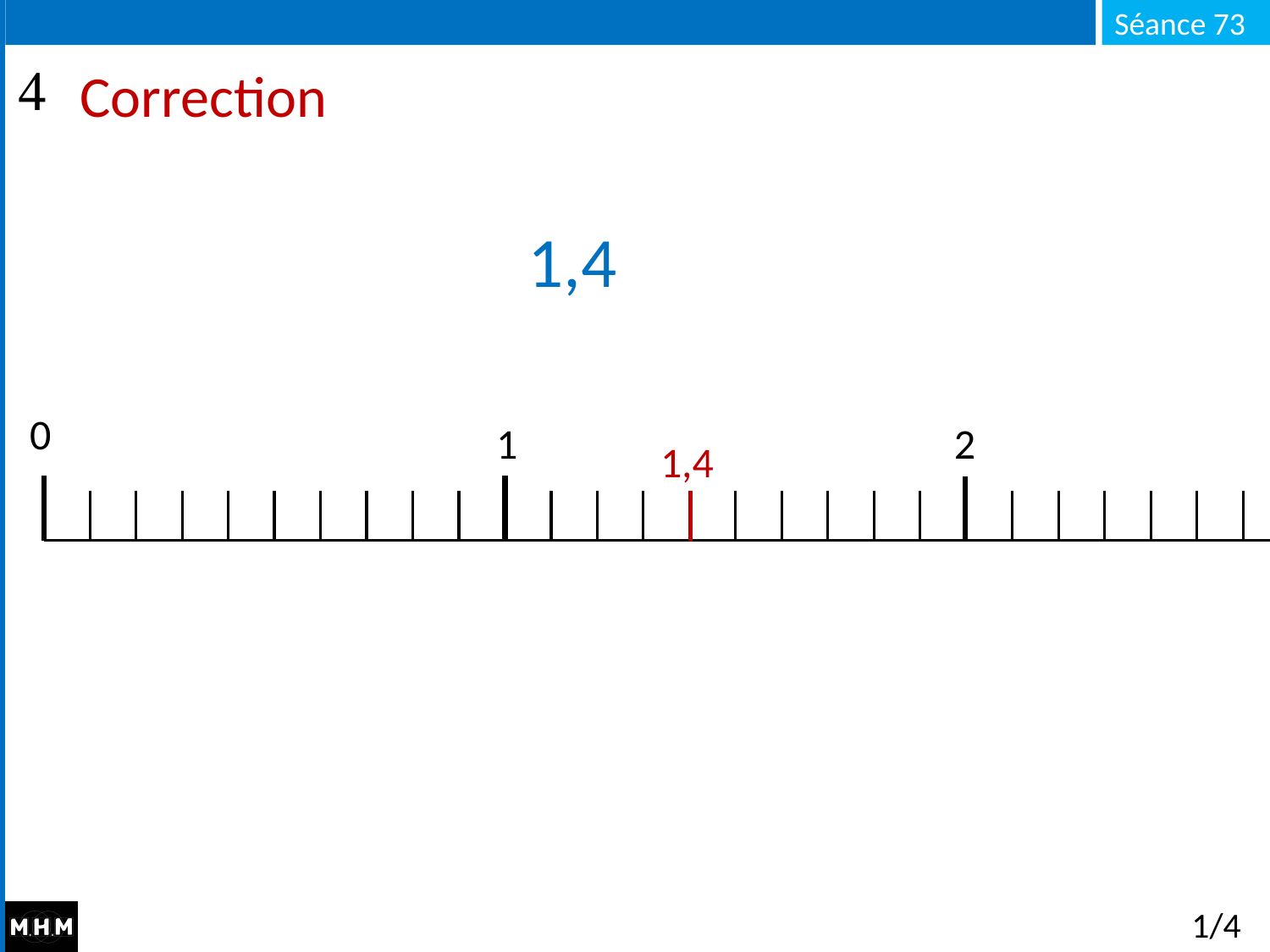

# Correction
1,4
0
2
1
1,4
1/4